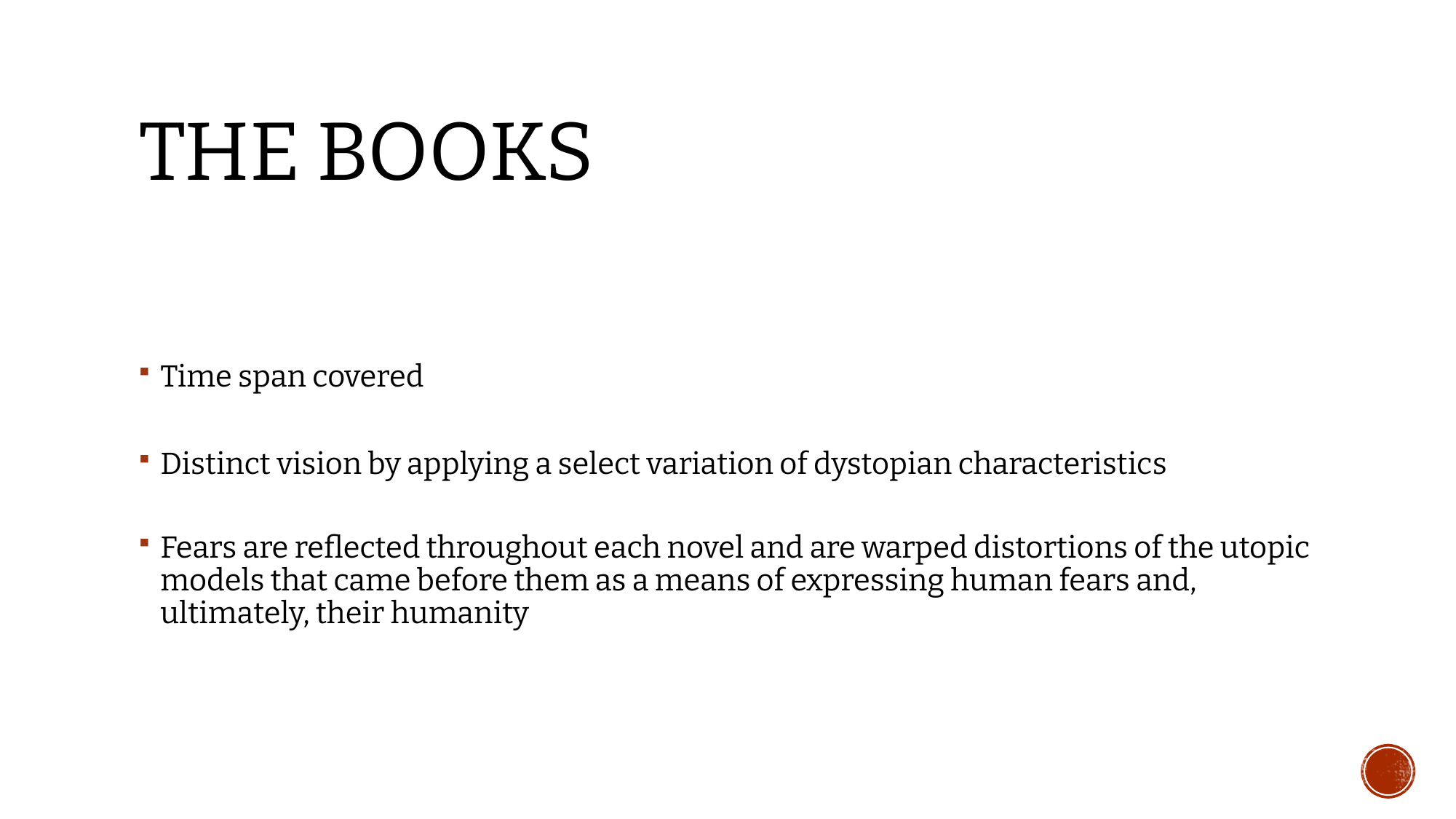

# The books
Time span covered
Distinct vision by applying a select variation of dystopian characteristics
Fears are reflected throughout each novel and are warped distortions of the utopic models that came before them as a means of expressing human fears and, ultimately, their humanity